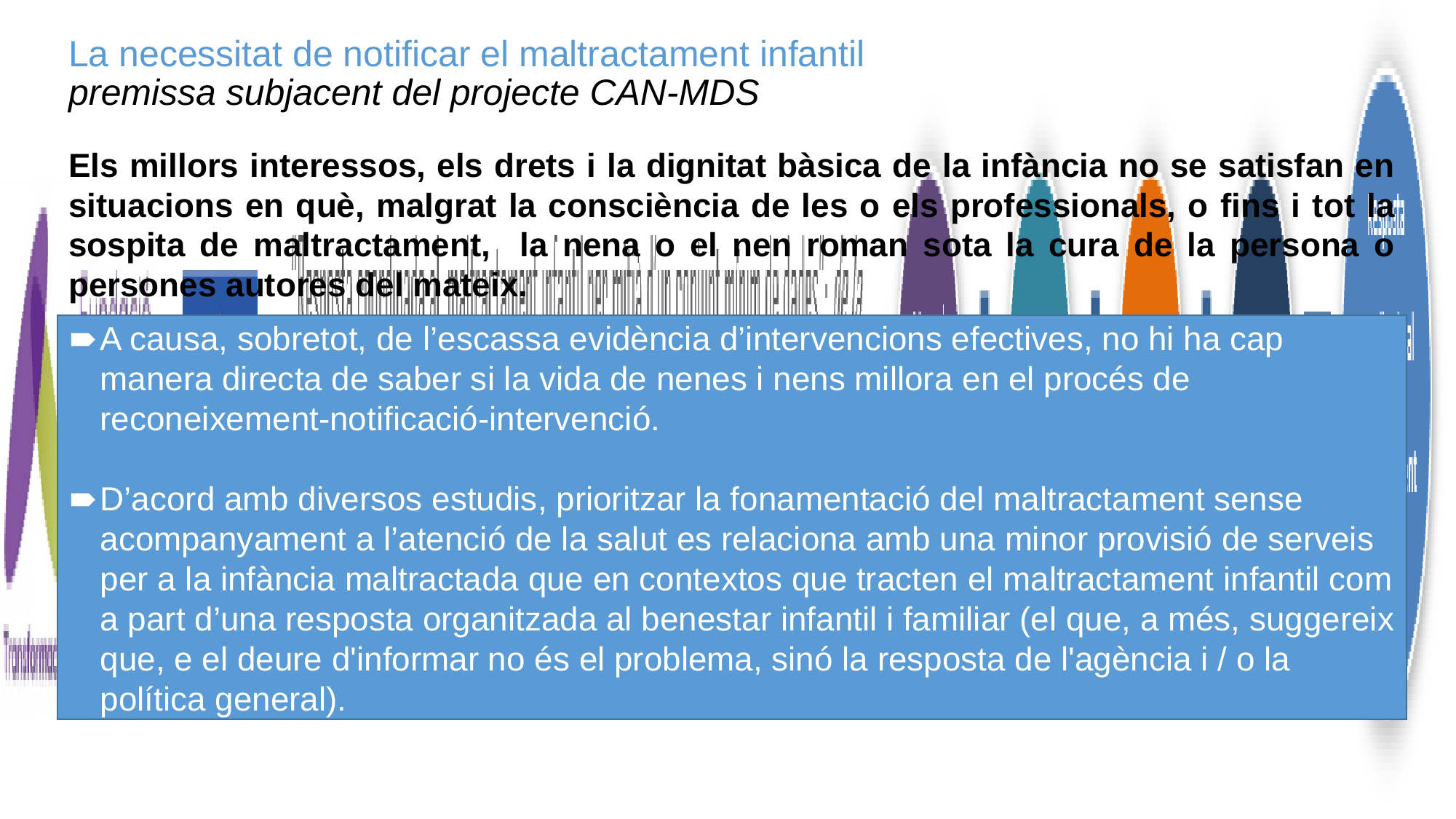

La necessitat de notificar el maltractament infantil
premissa subjacent del projecte CAN-MDS
Els millors interessos, els drets i la dignitat bàsica de la infància no se satisfan en situacions en què, malgrat la consciència de les o els professionals, o fins i tot la sospita de maltractament,  la nena o el nen roman sota la cura de la persona o persones autores del mateix.
A causa, sobretot, de l’escassa evidència d’intervencions efectives, no hi ha cap manera directa de saber si la vida de nenes i nens millora en el procés de reconeixement-notificació-intervenció.

D’acord amb diversos estudis, prioritzar la fonamentació del maltractament sense acompanyament a l’atenció de la salut es relaciona amb una minor provisió de serveis per a la infància maltractada que en contextos que tracten el maltractament infantil com a part d’una resposta organitzada al benestar infantil i familiar (el que, a més, suggereix que, e el deure d'informar no és el problema, sinó la resposta de l'agència i / o la política general).